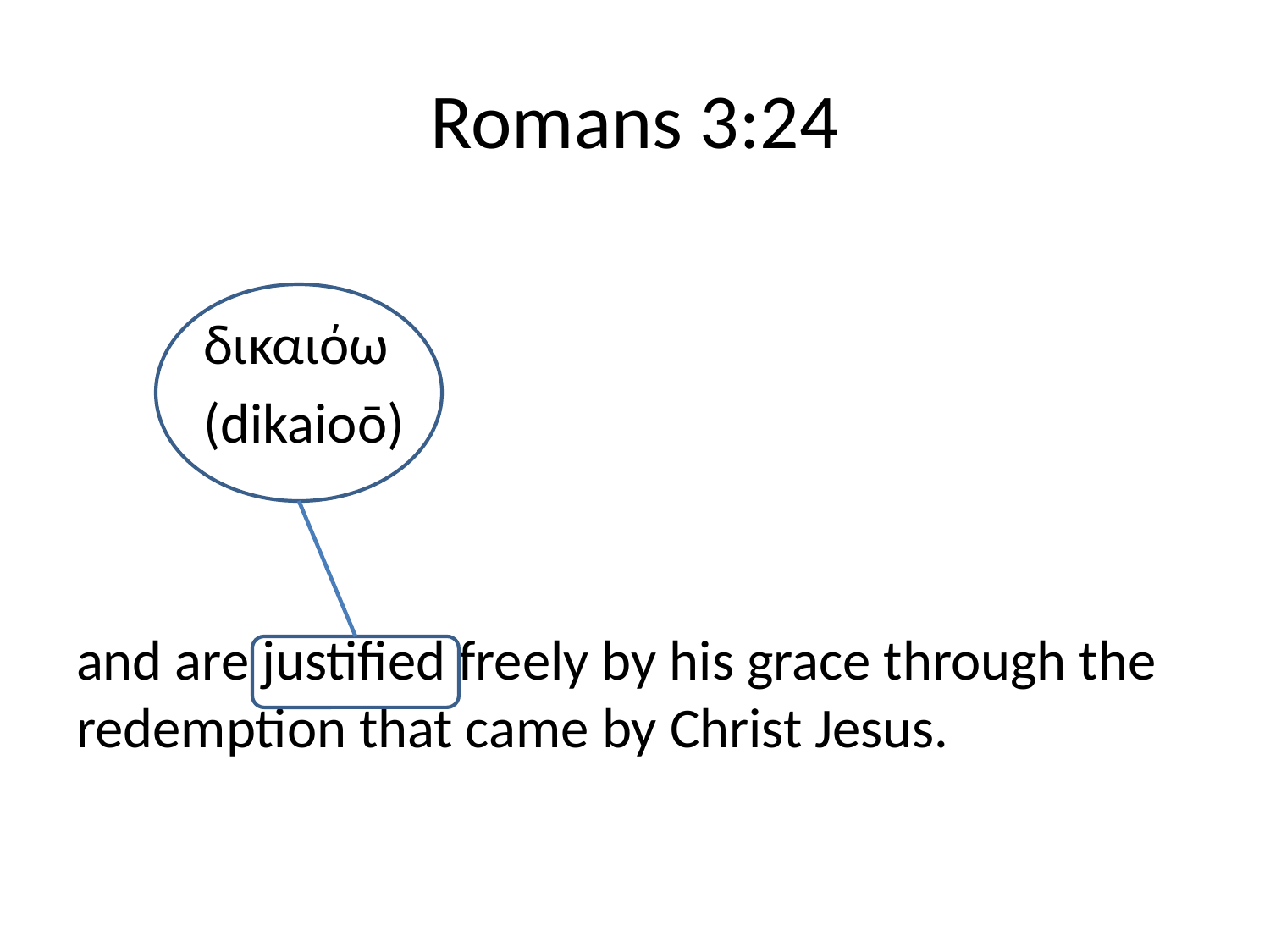

# Romans 3:24

	δικαιόω
	(dikaioō)

and are justified freely by his grace through the redemption that came by Christ Jesus.